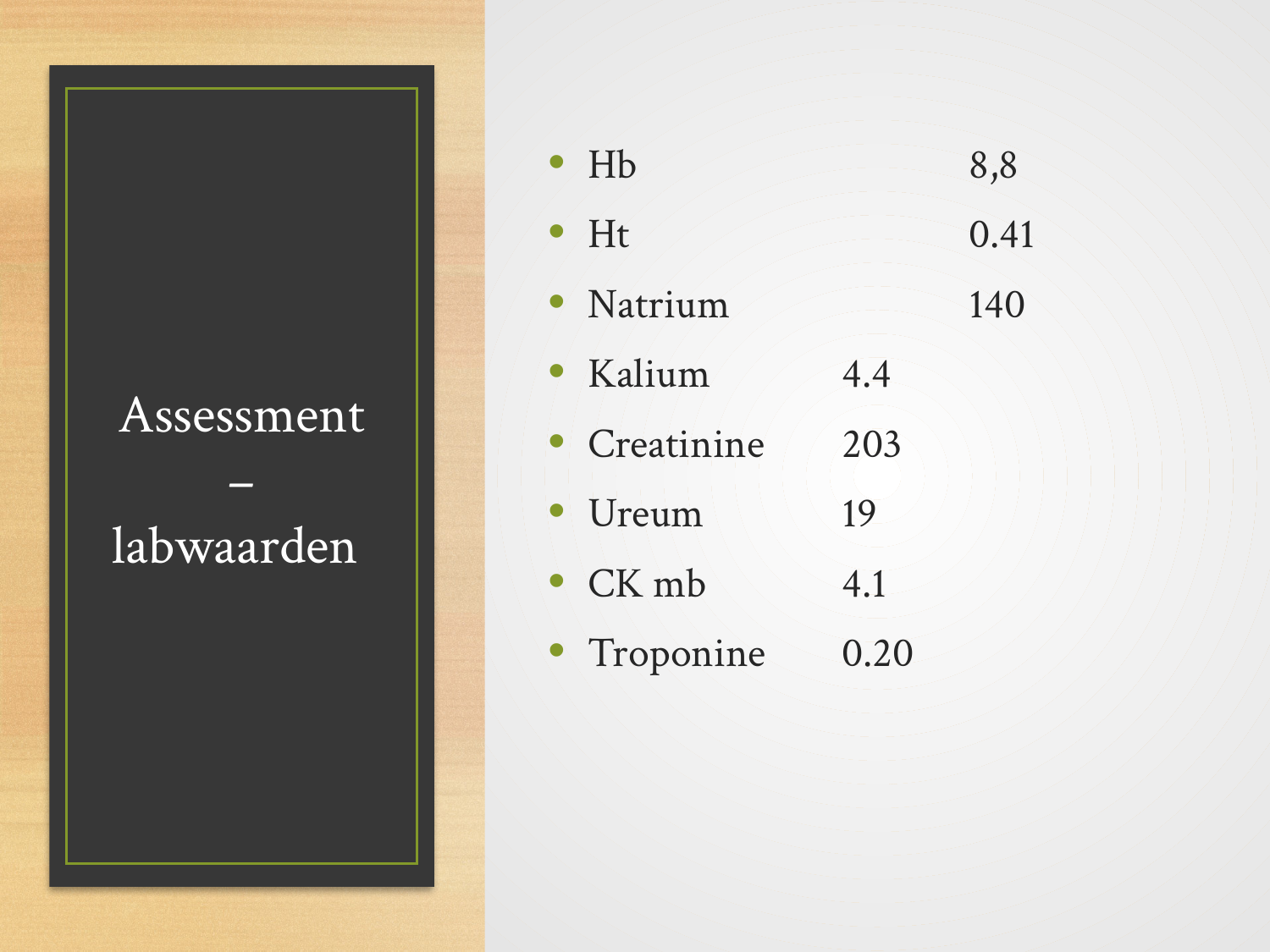

Hb			8,8
Ht			0.41
Natrium 		140
Kalium		4.4
Creatinine	203
Ureum		19
CK mb		4.1
Troponine	0.20

# Assessment – labwaarden